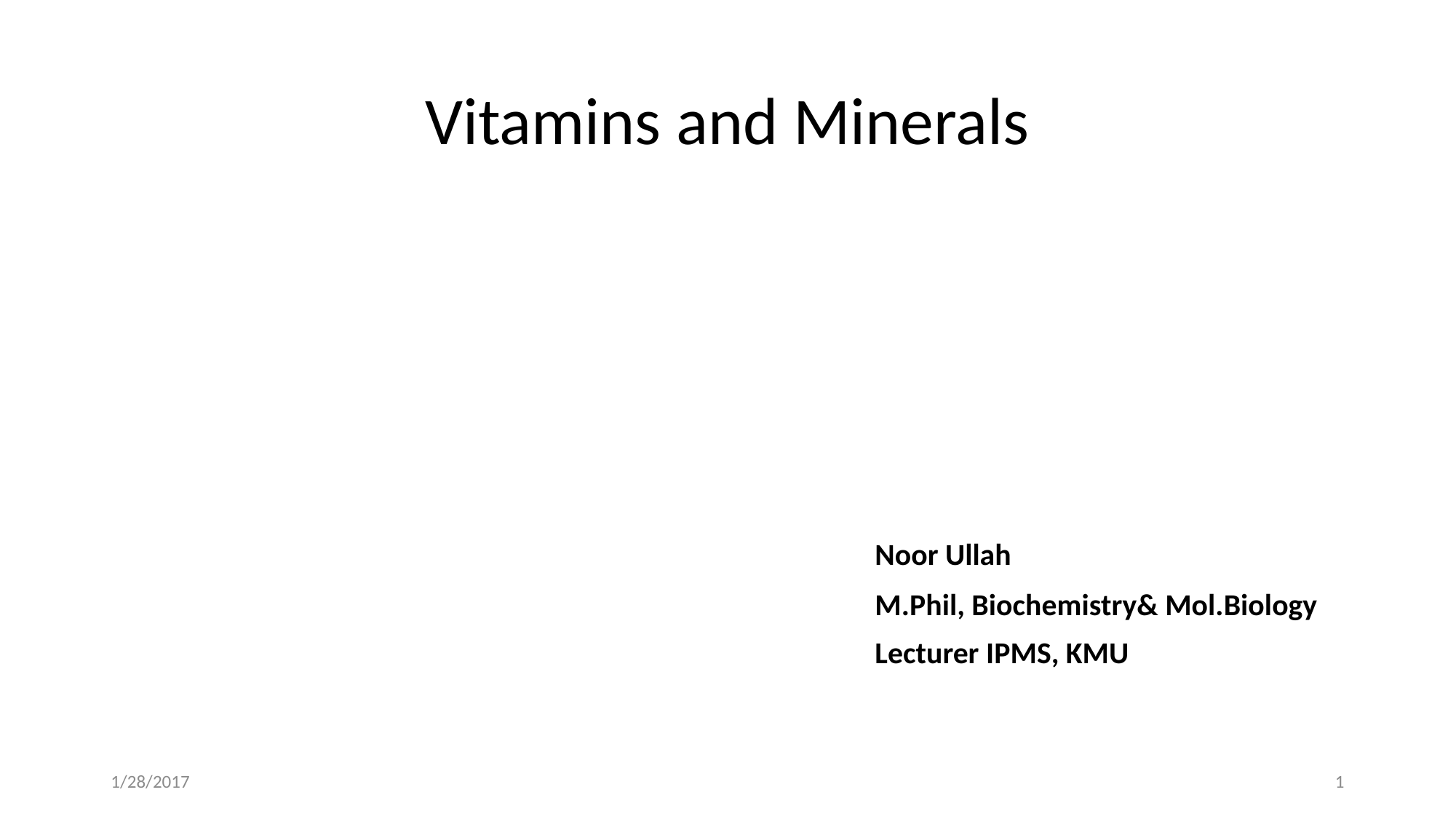

# Vitamins and Minerals

							Noor Ullah
							M.Phil, Biochemistry& Mol.Biology
							Lecturer IPMS, KMU

1/28/2017
1